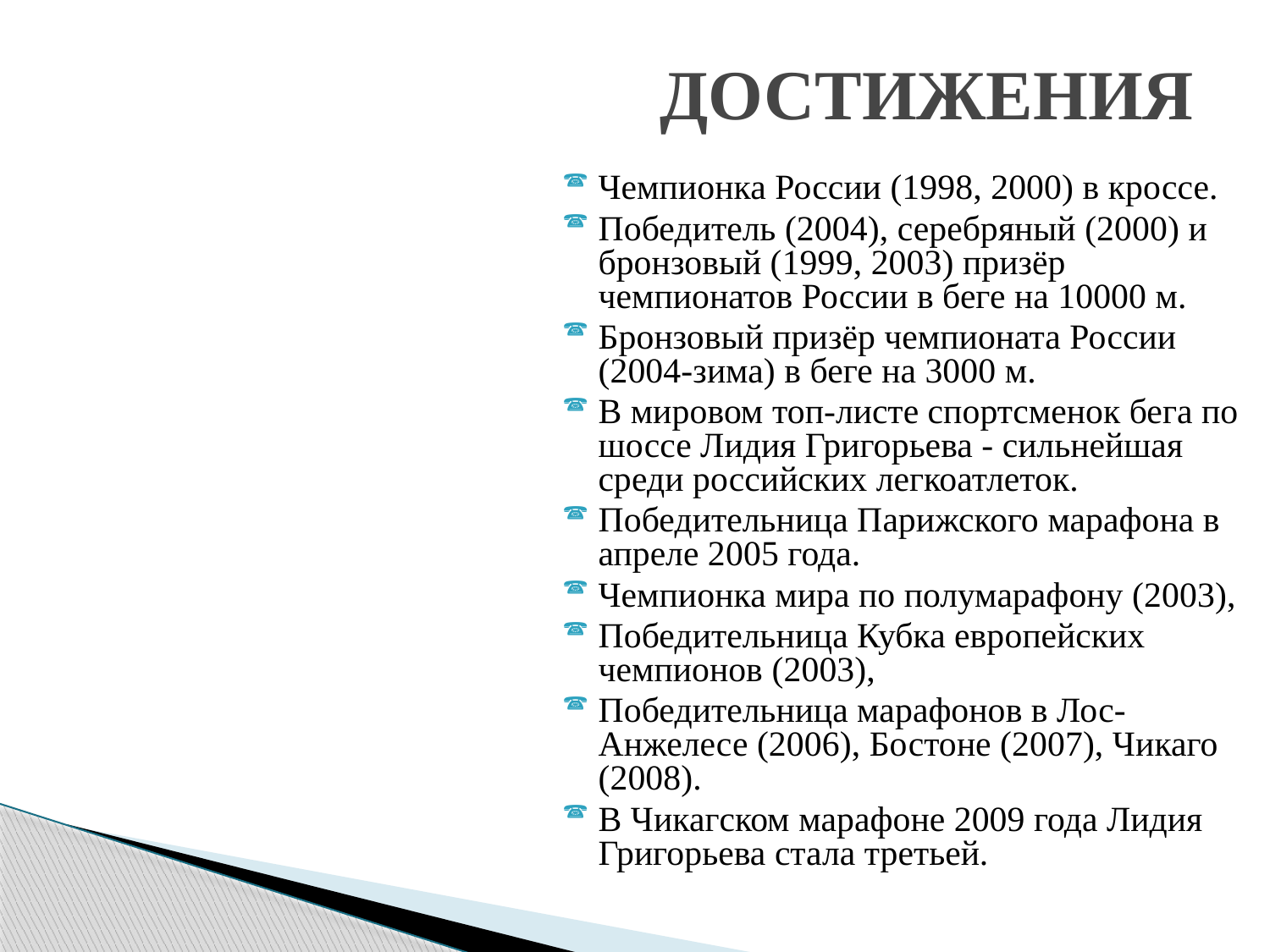

# ДОСТИЖЕНИЯ
Чемпионка России (1998, 2000) в кроссе.
Победитель (2004), серебряный (2000) и бронзовый (1999, 2003) призёр чемпионатов России в беге на 10000 м.
Бронзовый призёр чемпионата России (2004-зима) в беге на 3000 м.
В мировом топ-листе спортсменок бега по шоссе Лидия Григорьева - сильнейшая среди российских легкоатлеток.
Победительница Парижского марафона в апреле 2005 года.
Чемпионка мира по полумарафону (2003),
Победительница Кубка европейских чемпионов (2003),
Победительница марафонов в Лос-Анжелесе (2006), Бостоне (2007), Чикаго (2008).
В Чикагском марафоне 2009 года Лидия Григорьева стала третьей.